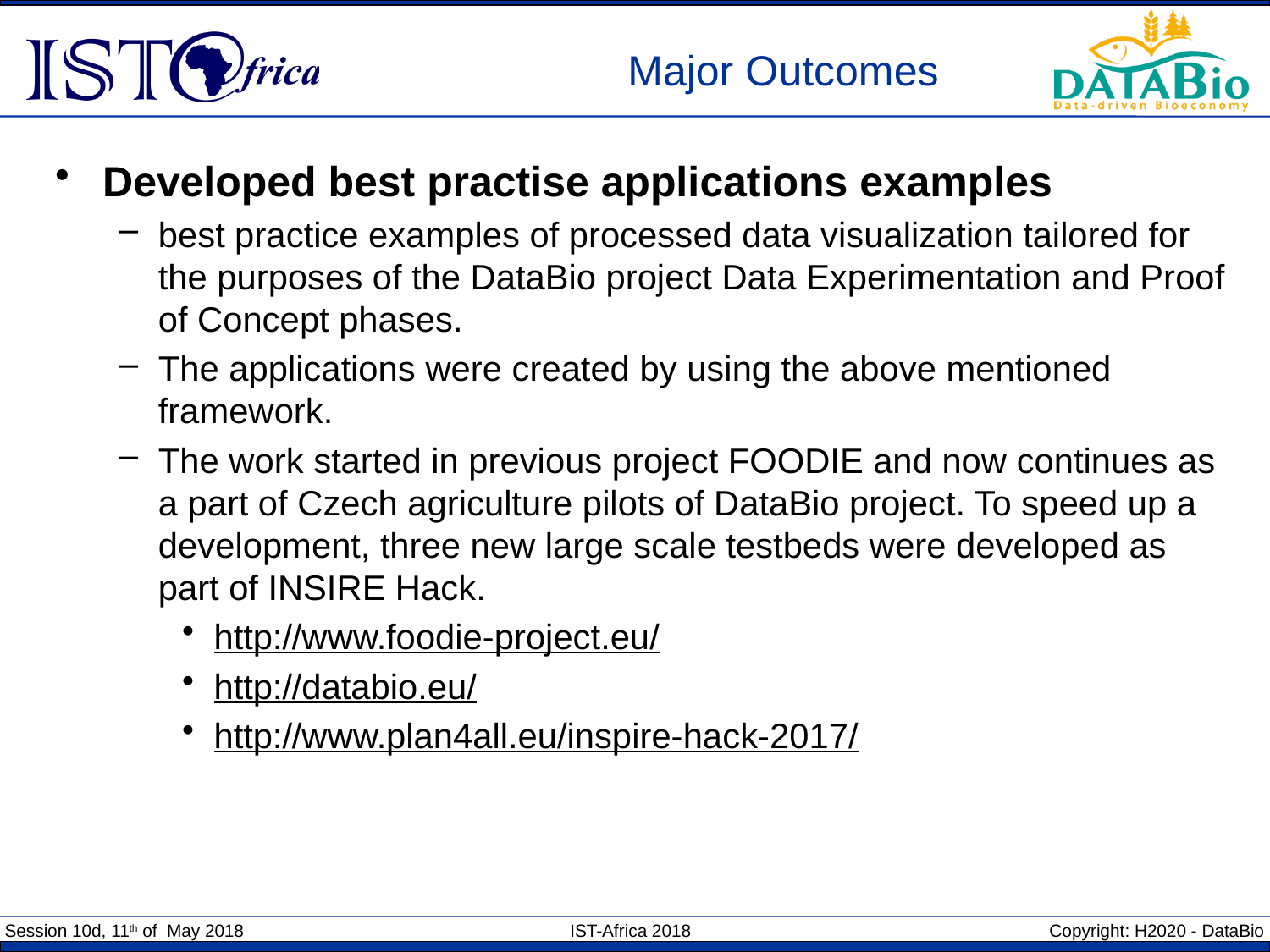

# Major Outcomes
Developed best practise applications examples
best practice examples of processed data visualization tailored for the purposes of the DataBio project Data Experimentation and Proof of Concept phases.
The applications were created by using the above mentioned framework.
The work started in previous project FOODIE and now continues as a part of Czech agriculture pilots of DataBio project. To speed up a development, three new large scale testbeds were developed as part of INSIRE Hack.
http://www.foodie-project.eu/
http://databio.eu/
http://www.plan4all.eu/inspire-hack-2017/